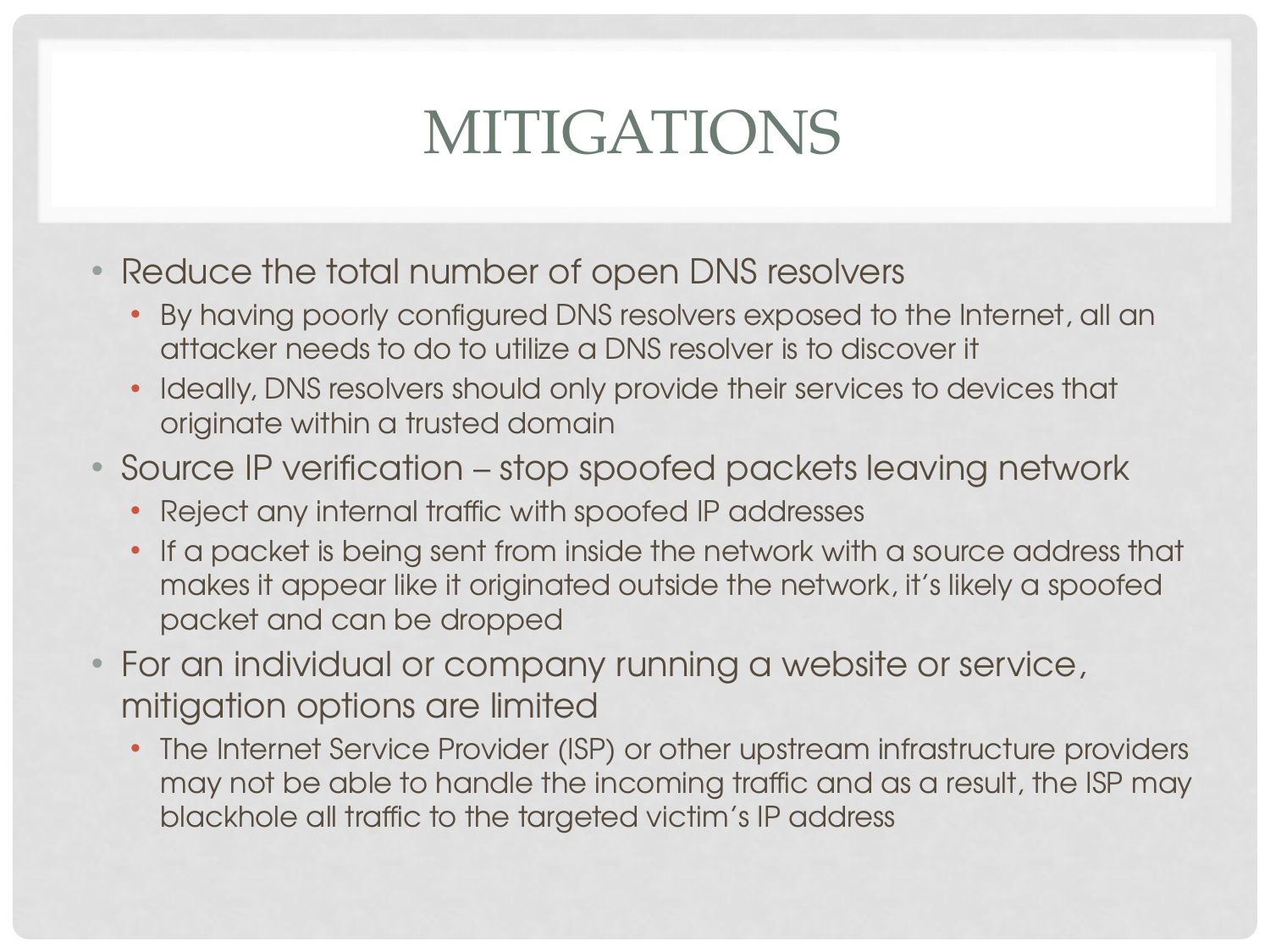

# mitigations
Reduce the total number of open DNS resolvers
By having poorly configured DNS resolvers exposed to the Internet, all an attacker needs to do to utilize a DNS resolver is to discover it
Ideally, DNS resolvers should only provide their services to devices that originate within a trusted domain
Source IP verification – stop spoofed packets leaving network
Reject any internal traffic with spoofed IP addresses
If a packet is being sent from inside the network with a source address that makes it appear like it originated outside the network, it’s likely a spoofed packet and can be dropped
For an individual or company running a website or service, mitigation options are limited
The Internet Service Provider (ISP) or other upstream infrastructure providers may not be able to handle the incoming traffic and as a result, the ISP may blackhole all traffic to the targeted victim’s IP address